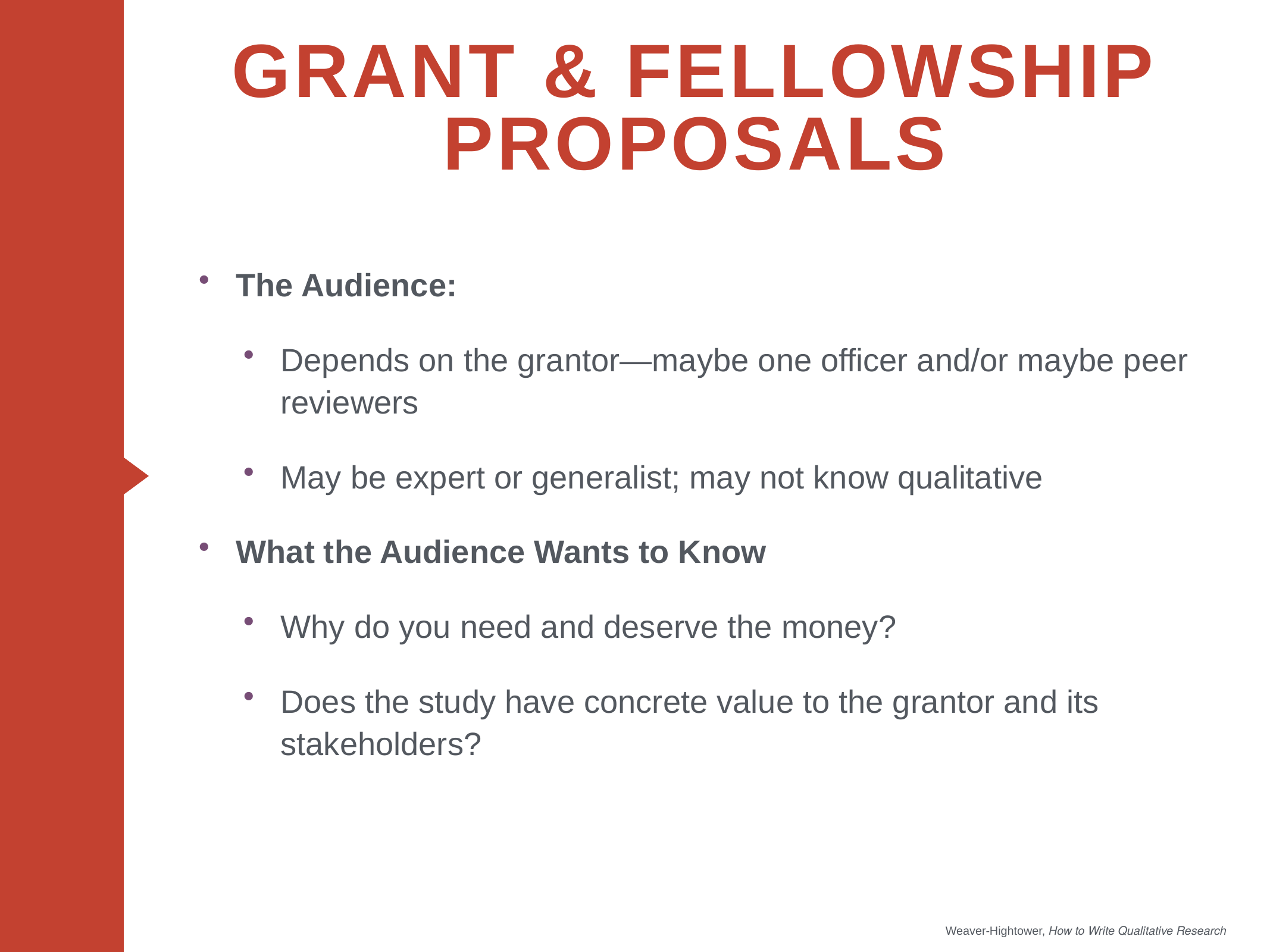

# Grant & Fellowship Proposals
The Audience:
Depends on the grantor—maybe one officer and/or maybe peer reviewers
May be expert or generalist; may not know qualitative
What the Audience Wants to Know
Why do you need and deserve the money?
Does the study have concrete value to the grantor and its stakeholders?